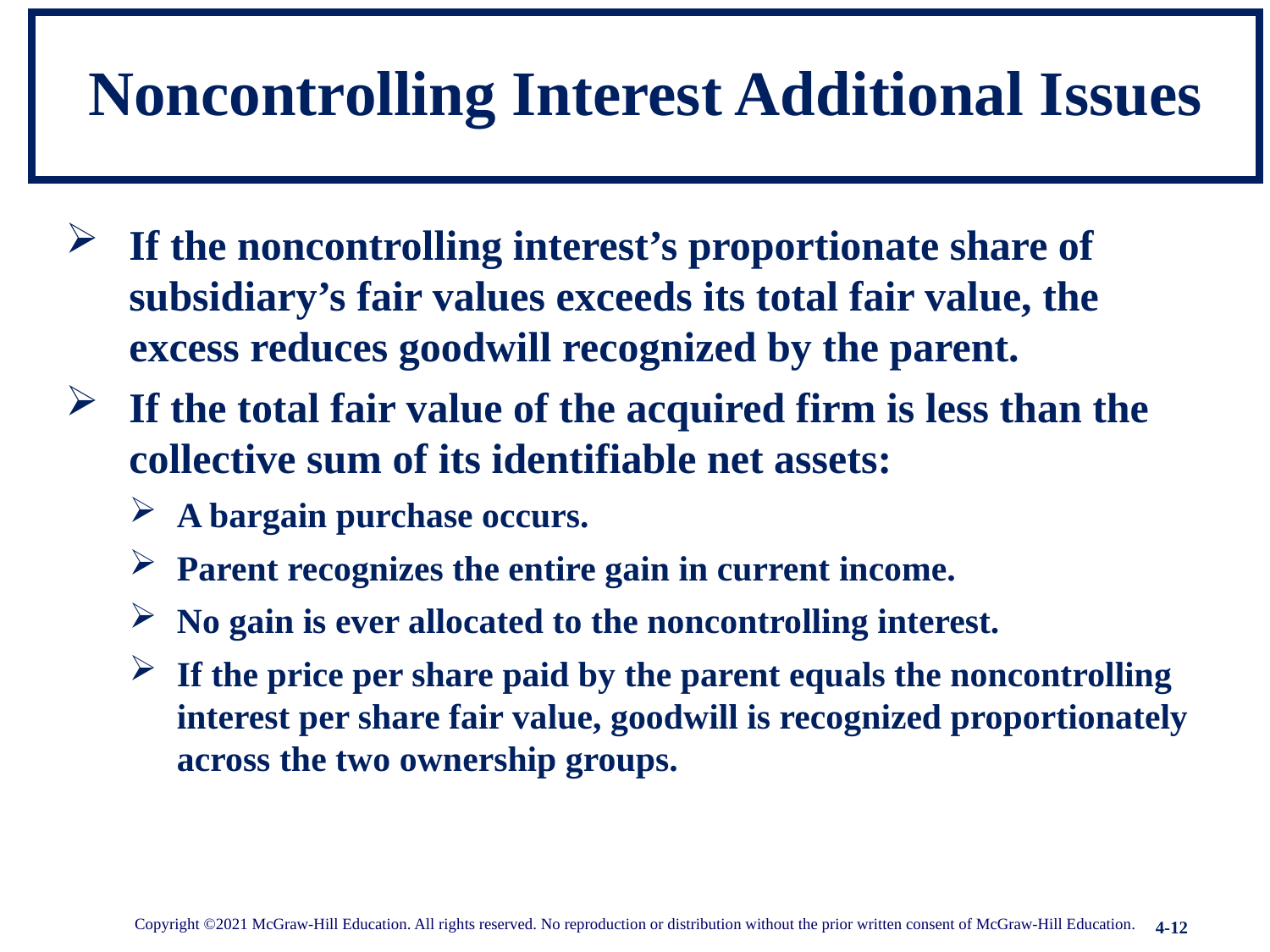

# Noncontrolling Interest Additional Issues
If the noncontrolling interest’s proportionate share of subsidiary’s fair values exceeds its total fair value, the excess reduces goodwill recognized by the parent.
If the total fair value of the acquired firm is less than the collective sum of its identifiable net assets:
A bargain purchase occurs.
Parent recognizes the entire gain in current income.
No gain is ever allocated to the noncontrolling interest.
If the price per share paid by the parent equals the noncontrolling interest per share fair value, goodwill is recognized proportionately across the two ownership groups.
Copyright ©2021 McGraw-Hill Education. All rights reserved. No reproduction or distribution without the prior written consent of McGraw-Hill Education.
4-12